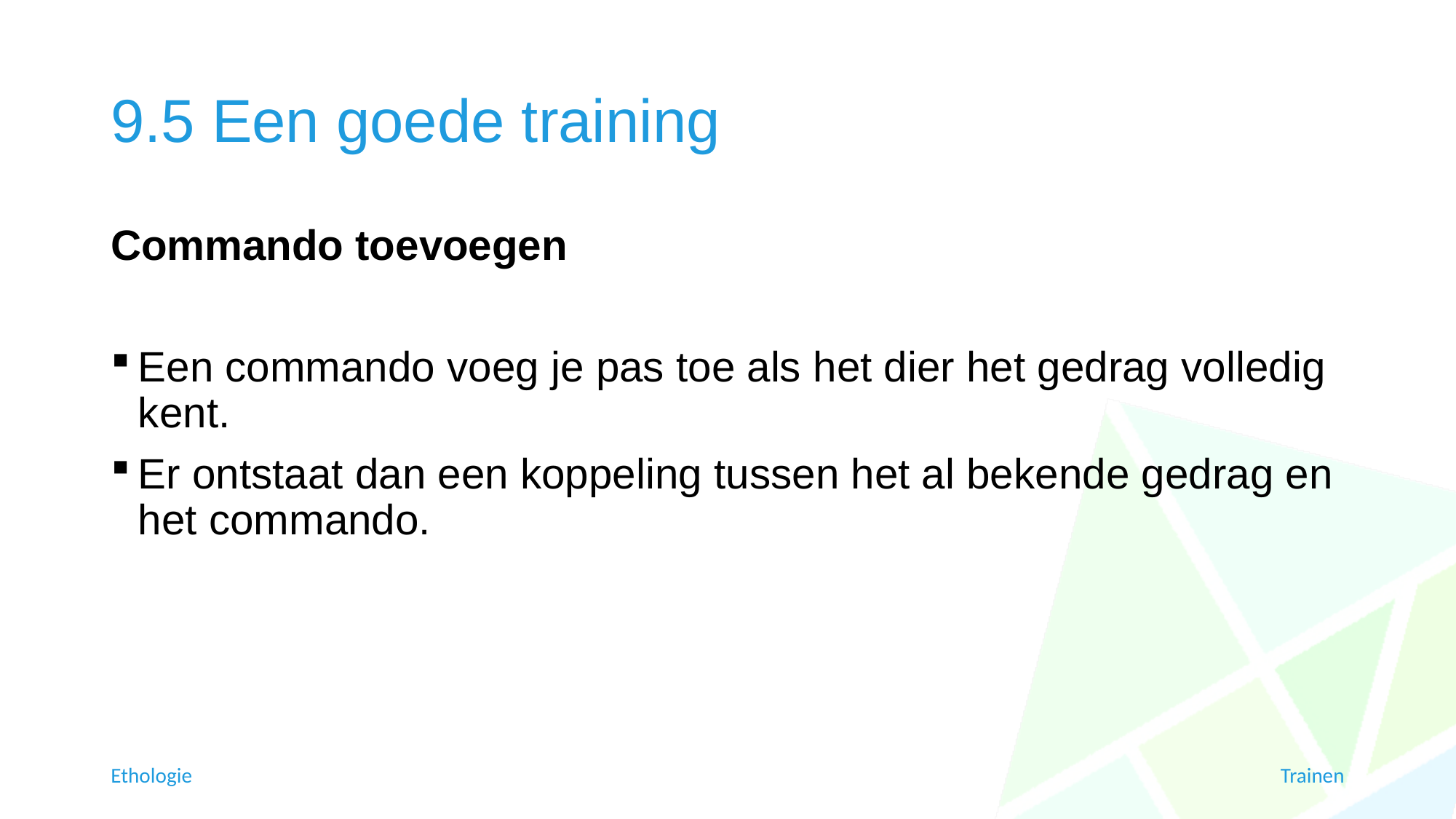

# 9.5 Een goede training
Commando toevoegen

Een commando voeg je pas toe als het dier het gedrag volledig kent.
Er ontstaat dan een koppeling tussen het al bekende gedrag en het commando.
Ethologie
Trainen